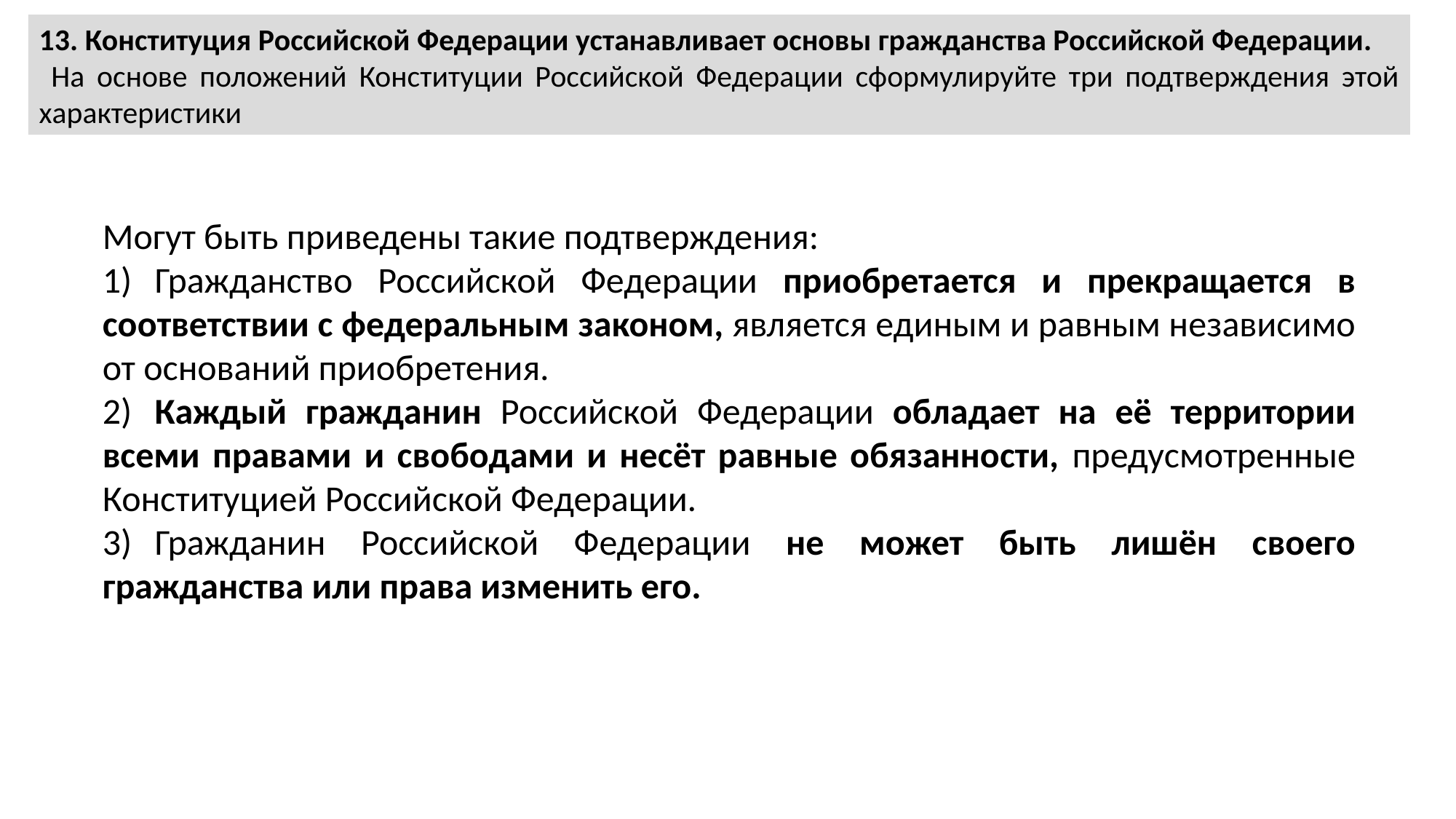

13. Конституция Российской Федерации устанавливает основы гражданства Российской Федерации.
 На основе положений Конституции Российской Федерации сформулируйте три подтверждения этой характеристики
Могут быть приведены такие подтверждения:
1)	Гражданство Российской Федерации приобретается и прекращается в соответствии с федеральным законом, является единым и равным независимо от оснований приобретения.
2)	Каждый гражданин Российской Федерации обладает на её территории всеми правами и свободами и несёт равные обязанности, предусмотренные Конституцией Российской Федерации.
3)	Гражданин Российской Федерации не может быть лишён своего гражданства или права изменить его.